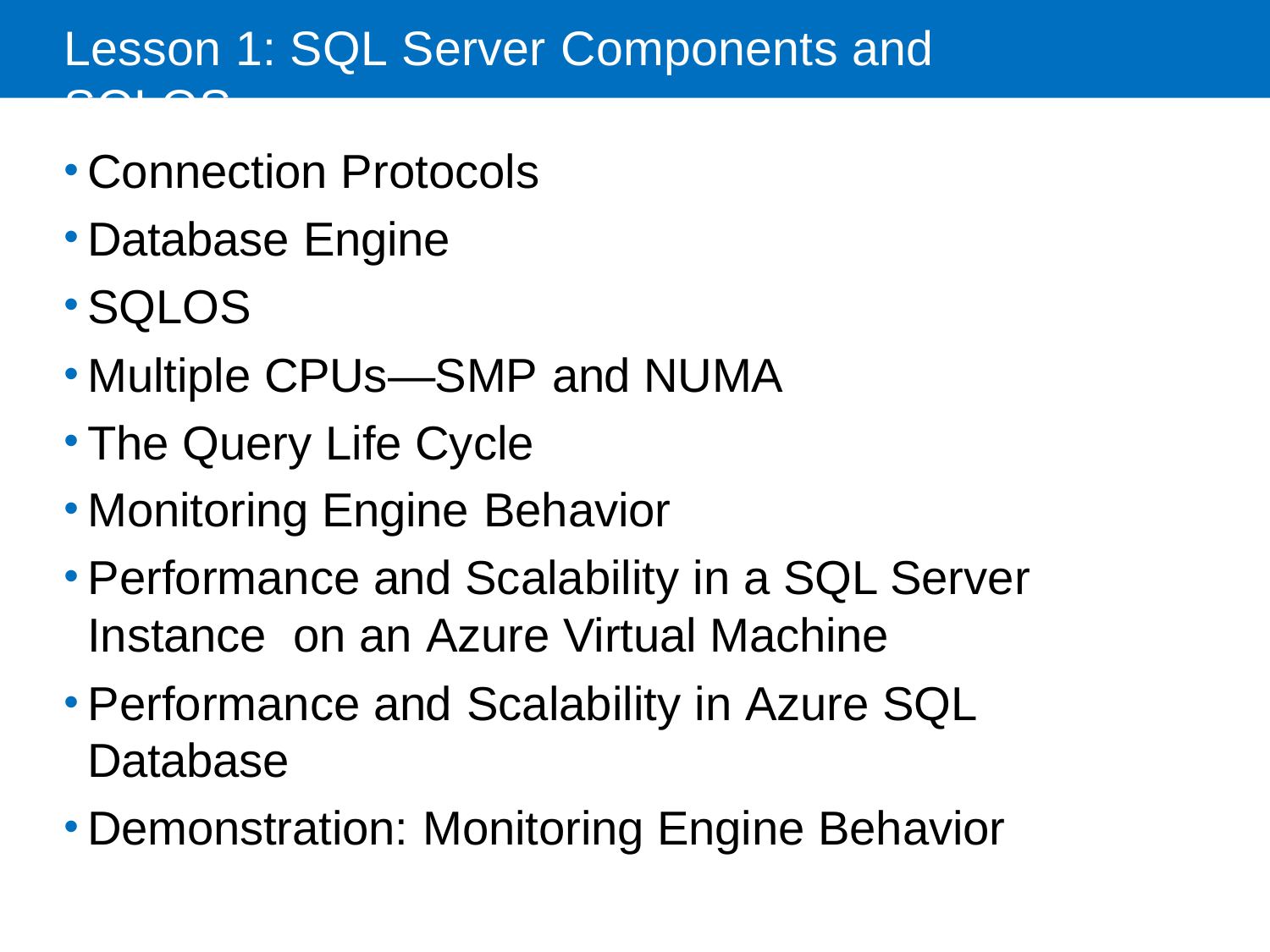

# Lesson 1: SQL Server Components and SQLOS
Connection Protocols
Database Engine
SQLOS
Multiple CPUs—SMP and NUMA
The Query Life Cycle
Monitoring Engine Behavior
Performance and Scalability in a SQL Server Instance  on an Azure Virtual Machine
Performance and Scalability in Azure SQL Database
Demonstration: Monitoring Engine Behavior